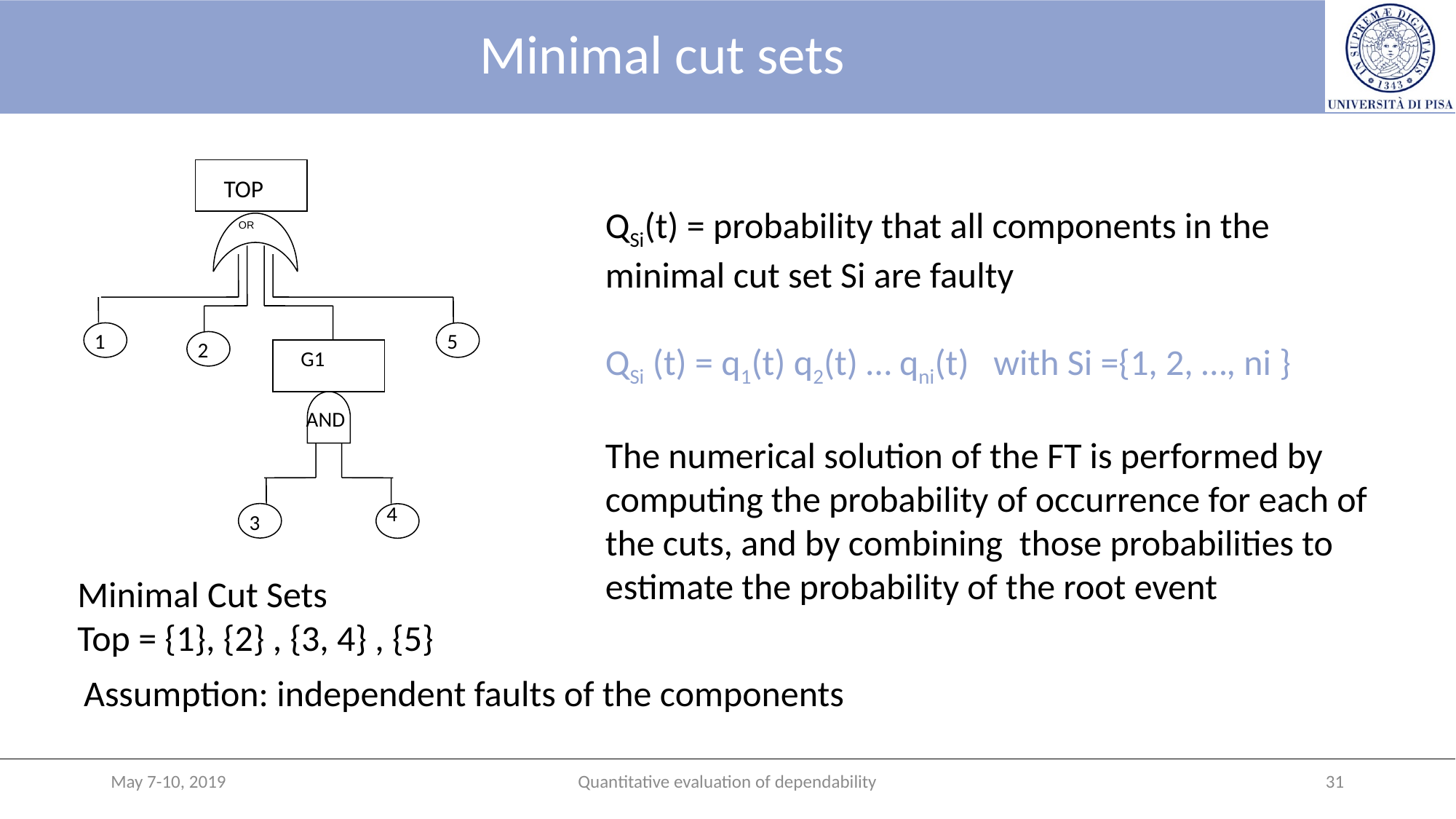

# Minimal cut sets

TOP

OR

1

5

2

G1

AND

4

3

QSi(t) = probability that all components in the minimal cut set Si are faulty

QSi (t) = q1(t) q2(t) … qni(t)   with Si ={1, 2, …, ni }

The numerical solution of the FT is performed by computing the probability of occurrence for each of the cuts, and by combining  those probabilities to estimate the probability of the root event
Minimal Cut Sets
Top = {1}, {2} , {3, 4} , {5}
Assumption: independent faults of the components
May 7-10, 2019
Quantitative evaluation of dependability
31